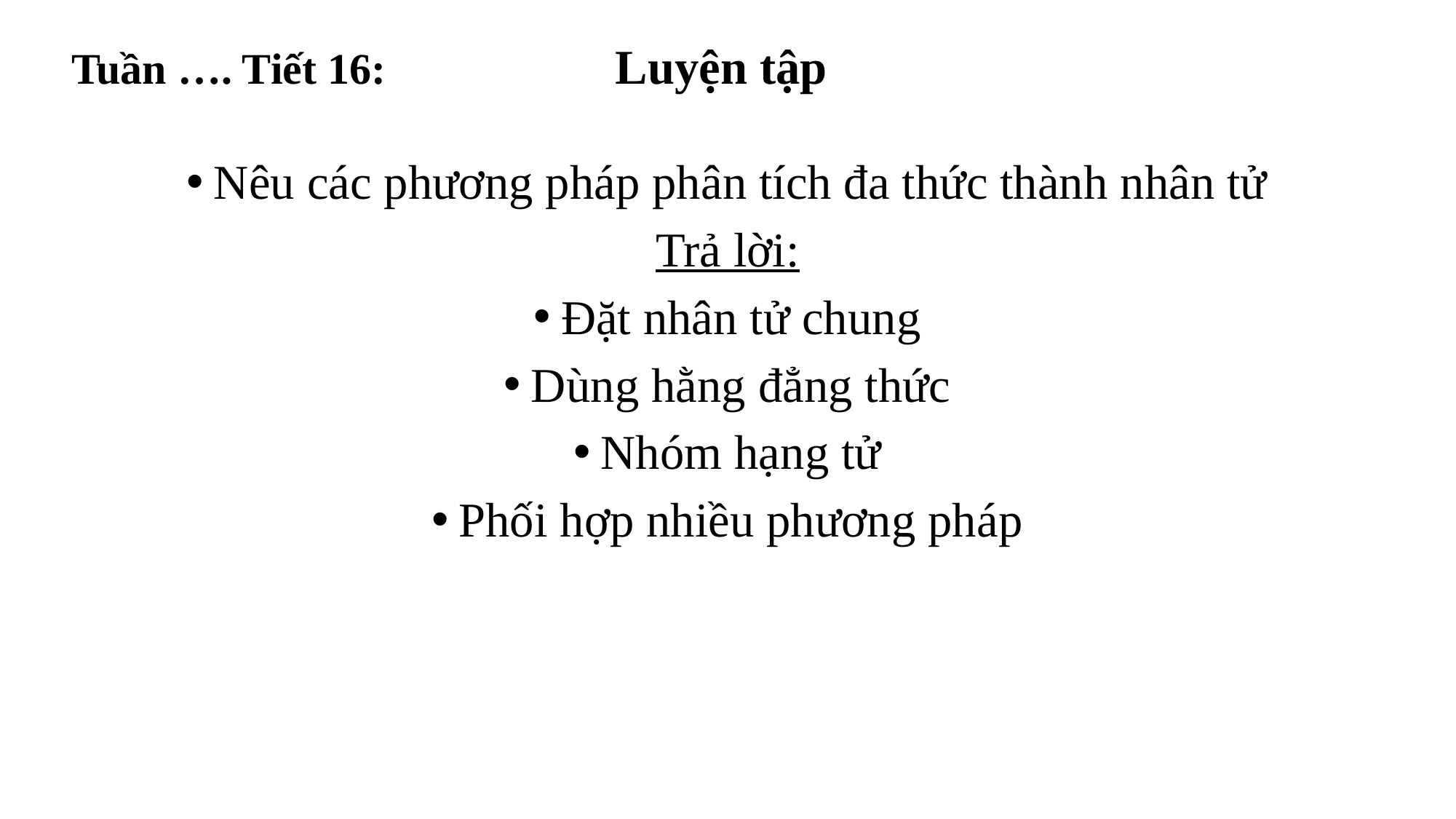

Luyện tập
# Tuần …. Tiết 16:
Nêu các phương pháp phân tích đa thức thành nhân tử
Trả lời:
Đặt nhân tử chung
Dùng hằng đẳng thức
Nhóm hạng tử
Phối hợp nhiều phương pháp